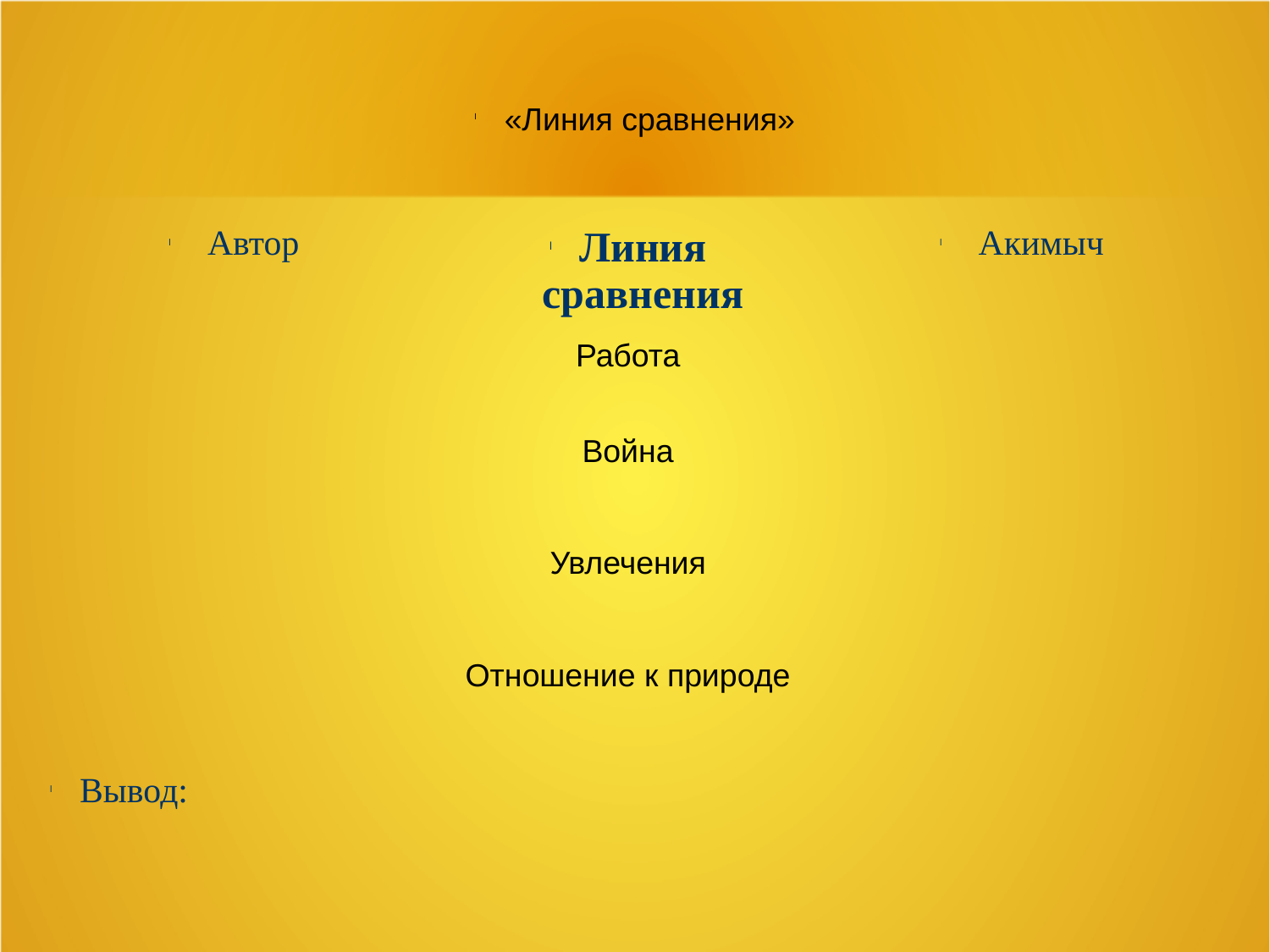

«Линия сравнения»
| Автор | Линия сравнения | Акимыч |
| --- | --- | --- |
|  | Работа |  |
|  | Война |  |
|  | Увлечения |  |
|  | Отношение к природе |  |
| Вывод: |  |  |